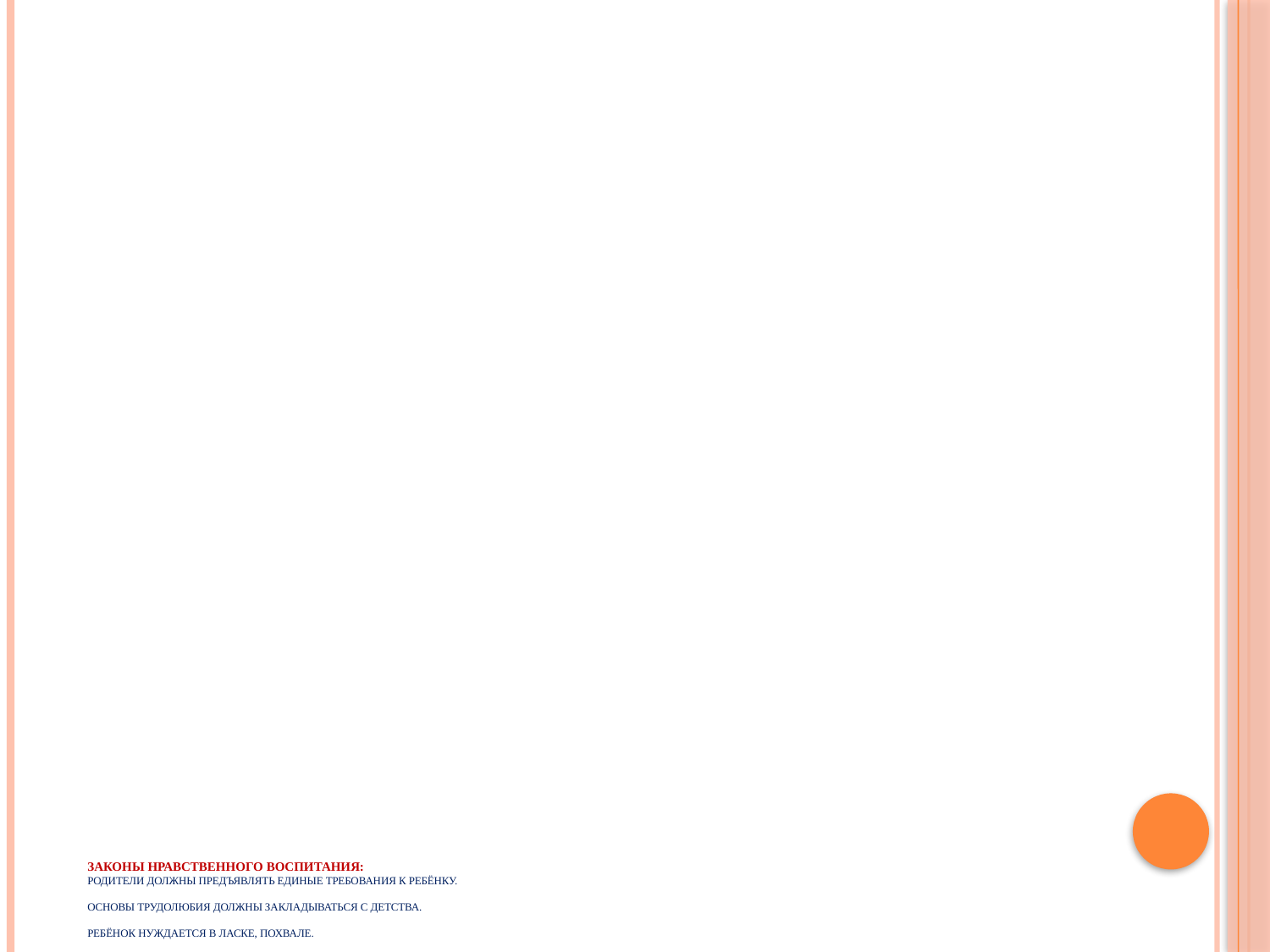

# Законы нравственного воспитания: Родители должны предъявлять единые требования к ребёнку. Основы трудолюбия должны закладываться с детства. Ребёнок нуждается в ласке, похвале. Уважительного отношения членов семьи друг к другу. В семье должно быть правильное и равномерное распределение материальных и моральных средств для детей.